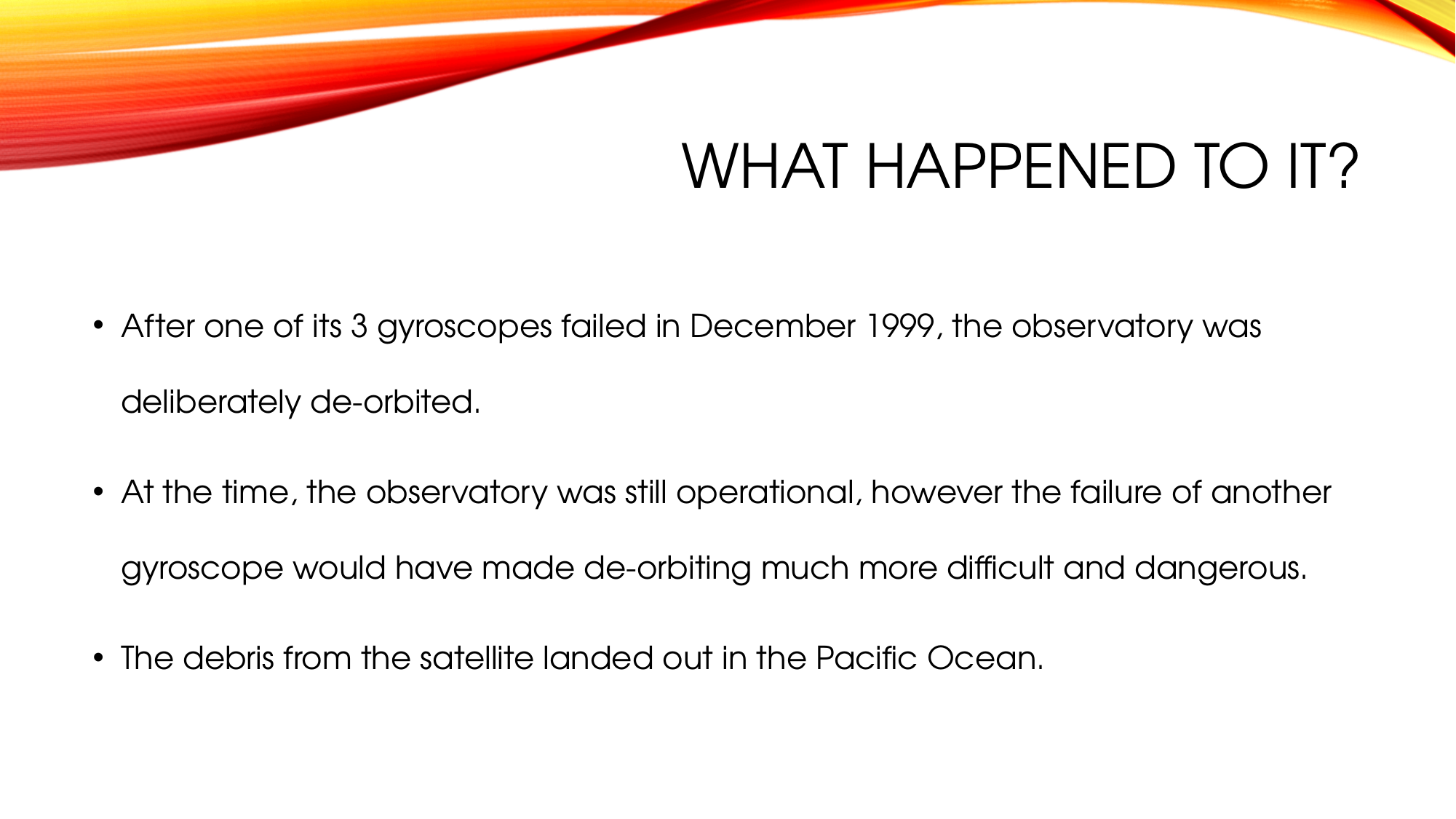

# What happened to it?
After one of its 3 gyroscopes failed in December 1999, the observatory was deliberately de-orbited.
At the time, the observatory was still operational, however the failure of another gyroscope would have made de-orbiting much more difficult and dangerous.
The debris from the satellite landed out in the Pacific Ocean.